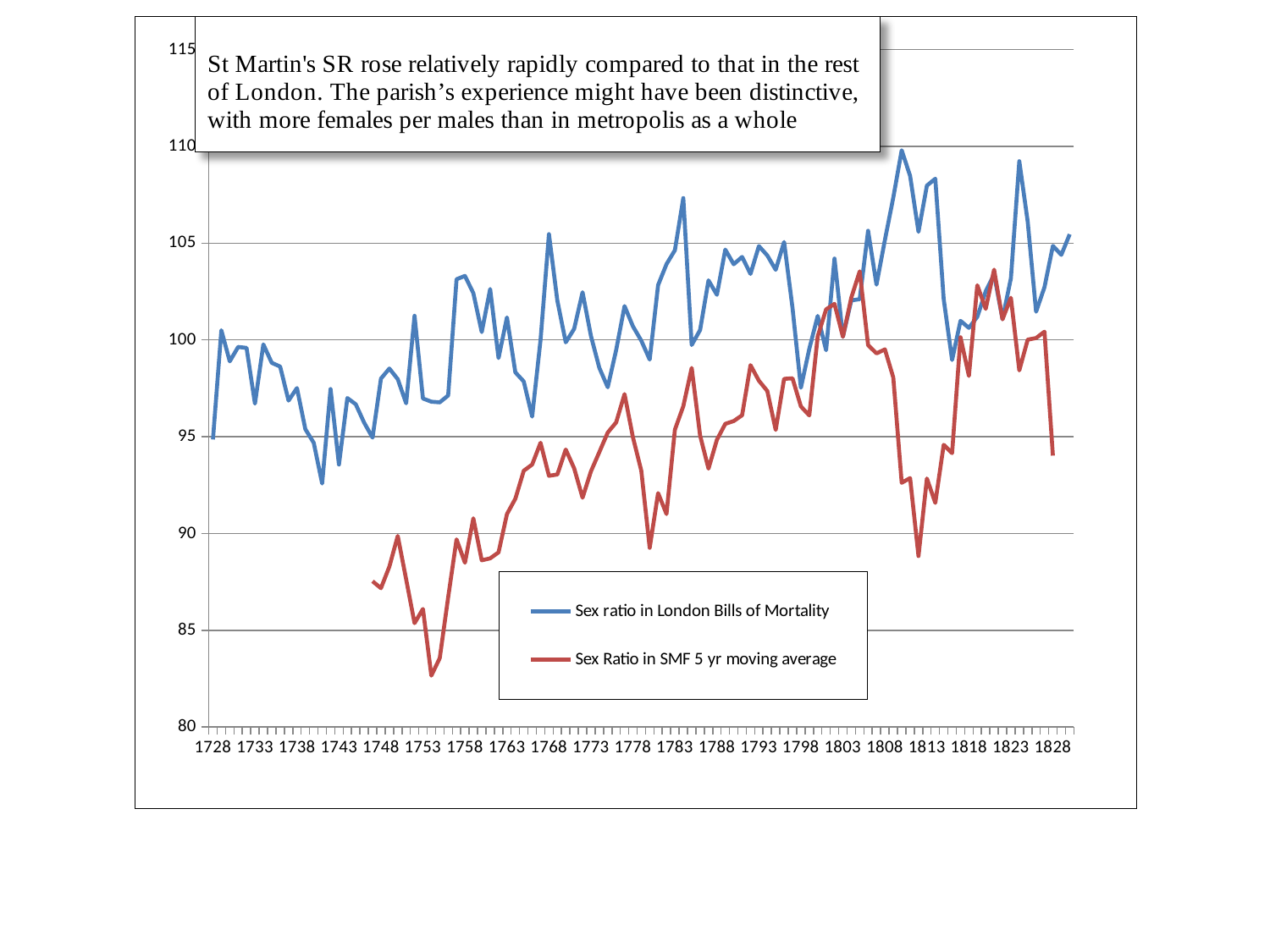

### Chart

| Category | Sex ratio in London Bills of Mortality | Sex Ratio in SMF 5 yr moving average |
|---|---|---|
| 1728 | 94.85706278026906 | None |
| 1729 | 100.49919050188883 | None |
| 1730 | 98.89260497956148 | None |
| 1731 | 99.63647858384701 | None |
| 1732 | 99.58984875672836 | None |
| 1733 | 96.70950810847133 | None |
| 1734 | 99.77004445807144 | None |
| 1735 | 98.817467691528 | None |
| 1736 | 98.62451389889095 | None |
| 1737 | 96.86549211066234 | None |
| 1738 | 97.51434034416826 | None |
| 1739 | 95.39028887523048 | None |
| 1740 | 94.68595981296544 | None |
| 1741 | 92.58261494252868 | None |
| 1742 | 97.46371605115678 | None |
| 1743 | 93.56325370612181 | None |
| 1744 | 96.9980879541109 | None |
| 1745 | 96.67528629479071 | None |
| 1746 | 95.72501042680375 | None |
| 1747 | 94.95297086487727 | 87.53182556676036 |
| 1748 | 98.0008295313148 | 87.17413993319302 |
| 1749 | 98.52174589589943 | 88.28556745316234 |
| 1750 | 97.97246558197789 | 89.87495924406412 |
| 1751 | 96.72560576293385 | 87.63242229291656 |
| 1752 | 101.24766676490884 | 85.36748722798126 |
| 1753 | 96.97527079501329 | 86.1031824451306 |
| 1754 | 96.80887963926459 | 82.65674545031935 |
| 1755 | 96.77680014365176 | 83.5638658213573 |
| 1756 | 97.12882508500188 | 86.69569496851243 |
| 1757 | 103.13572245520395 | 89.69953489448886 |
| 1758 | 103.3082706766912 | 88.48890608971013 |
| 1759 | 102.41610738255034 | 90.7863478518854 |
| 1760 | 100.40424456796394 | 88.61536568090376 |
| 1761 | 102.62626262626263 | 88.71422144489603 |
| 1762 | 99.06238185255089 | 89.02587892473753 |
| 1763 | 101.16189596799016 | 91.00152613842822 |
| 1764 | 98.32464313189162 | 91.79657355676328 |
| 1765 | 97.8536751554378 | 93.24125564892819 |
| 1766 | 96.04000983848431 | 93.56218998988336 |
| 1767 | 100.0 | 94.68669827477328 |
| 1768 | 105.46718817905258 | 92.98234262785036 |
| 1769 | 102.02515257998857 | 93.04787465679718 |
| 1770 | 99.8752672843906 | 94.3384992999398 |
| 1771 | 100.57095496822912 | 93.36937101399978 |
| 1772 | 102.46347528753498 | 91.8499148702066 |
| 1773 | 100.20338356291023 | 93.21265062939933 |
| 1774 | 98.55485833808706 | 94.20651158841657 |
| 1775 | 97.55487100500578 | 95.21592302260677 |
| 1776 | 99.4763849617761 | 95.73899394824797 |
| 1777 | 101.7464983572537 | 97.20212632305419 |
| 1778 | 100.69854388036212 | 94.9647912868686 |
| 1779 | 99.960830395613 | 93.23886380247275 |
| 1780 | 98.98167006109979 | 89.25912800665343 |
| 1781 | 102.83055827619945 | 92.08760010753774 |
| 1782 | 103.91487424604563 | 91.00636051960045 |
| 1783 | 104.6349069792454 | 95.36438521095839 |
| 1784 | 107.32643330619807 | 96.57424419899021 |
| 1785 | 99.7360641891892 | 98.55341914533793 |
| 1786 | 100.5097539456916 | 95.06155912739148 |
| 1787 | 103.07514693534844 | 93.34983246091733 |
| 1788 | 102.3317925012837 | 94.84035378793149 |
| 1789 | 104.66561451962905 | 95.66559984753609 |
| 1790 | 103.91137237169335 | 95.80740034161227 |
| 1791 | 104.29053686159207 | 96.11008233394884 |
| 1792 | 103.41149240213346 | 98.69703811799307 |
| 1793 | 104.85071112366893 | 97.89261086050911 |
| 1794 | 104.36537440254868 | 97.3625696214014 |
| 1795 | 103.62465147581963 | 95.35098511450845 |
| 1796 | 105.0605996172656 | 97.98956875309264 |
| 1797 | 101.65935759156042 | 98.01626593081983 |
| 1798 | 97.53019257969751 | 96.56350519462322 |
| 1799 | 99.5378521126755 | 96.10099790822231 |
| 1800 | 101.23876821076456 | 100.18076831818935 |
| 1801 | 99.46463502522393 | 101.57637271379352 |
| 1802 | 104.20442571127555 | 101.86460219698208 |
| 1803 | 100.16354901359446 | 100.16330547692075 |
| 1804 | 102.03960630854975 | 102.18321105303407 |
| 1805 | 102.10562651018265 | 103.54301764980838 |
| 1806 | 105.6402613779663 | 99.73053980507191 |
| 1807 | 102.85461385262225 | 99.30297081409763 |
| 1808 | 105.16142298992392 | 99.51167494156662 |
| 1809 | 107.3595226255594 | 98.0562309753623 |
| 1810 | 109.7975110736132 | 92.62188754101881 |
| 1811 | 108.4770642201835 | 92.8642296391492 |
| 1812 | 105.584897179458 | 88.83342511678173 |
| 1813 | 107.97214551566815 | 92.84268437604162 |
| 1814 | 108.32982308340354 | 91.58223347366025 |
| 1815 | 102.107873527588 | 94.58223347366025 |
| 1816 | 98.96190382920422 | 94.15077035723527 |
| 1817 | 100.98641167589332 | 100.13752000590092 |
| 1818 | 100.62105477499485 | 98.13909233294419 |
| 1819 | 101.1928429423459 | 102.82266245054385 |
| 1820 | 102.51203684320703 | 101.60258840694011 |
| 1821 | 103.38403880070514 | 103.63244854640706 |
| 1822 | 101.0765295246216 | 101.06399955133782 |
| 1823 | 103.18791946308752 | 102.17741238749777 |
| 1824 | 109.23283705541768 | 98.42650879847011 |
| 1825 | 106.11704734829918 | 100.01277400713741 |
| 1826 | 101.45574534161457 | 100.0981350103276 |
| 1827 | 102.7282648235722 | 100.42498029326917 |
| 1828 | 104.85986599981126 | 94.02503477051407 |
| 1829 | 104.39655921452776 | None |
| 1830 | 105.45799715234931 | None |